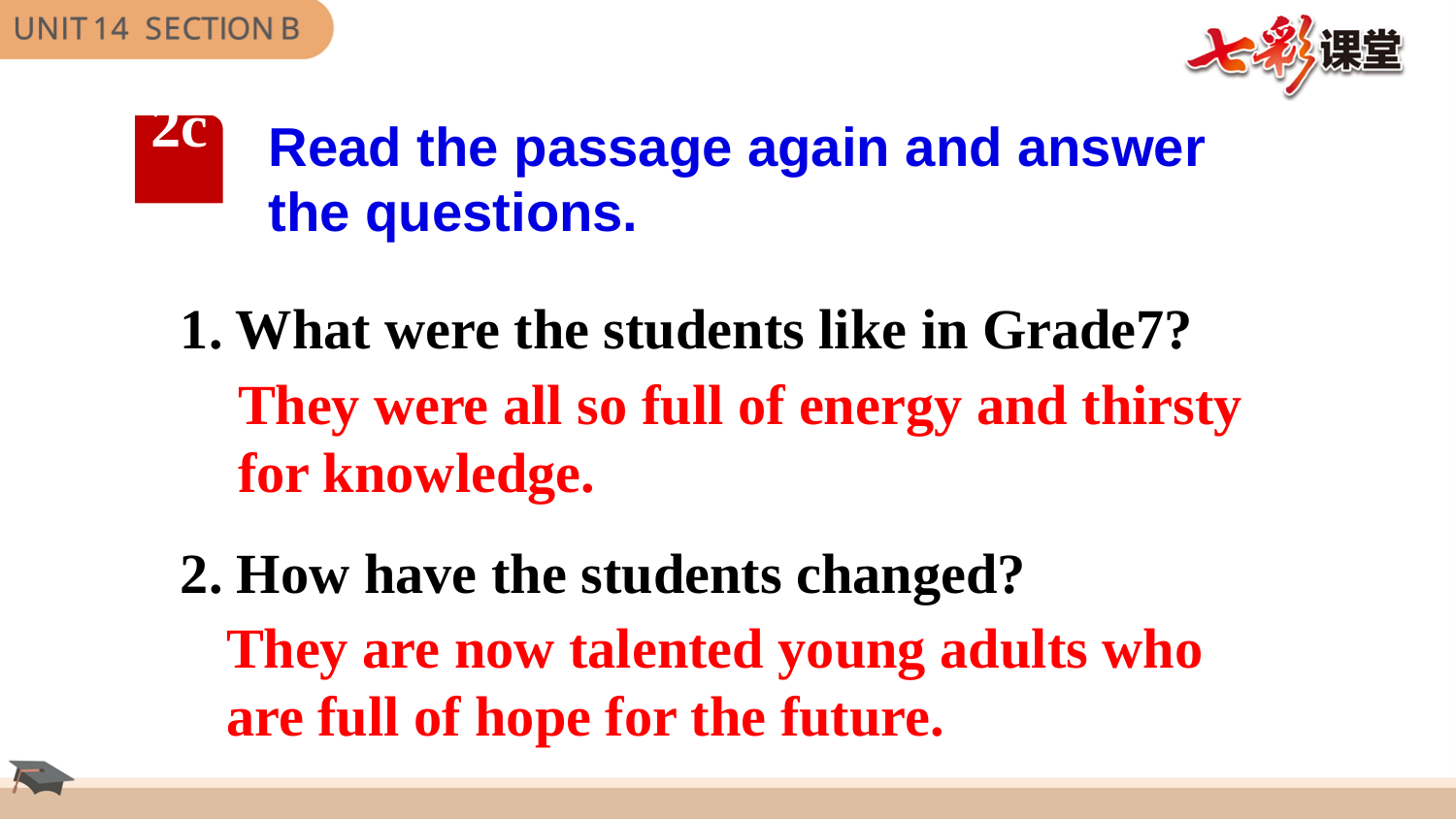

Read the passage again and answer the questions.
2c
1. What were the students like in Grade7?

2. How have the students changed?
They were all so full of energy and thirsty for knowledge.
They are now talented young adults who are full of hope for the future.